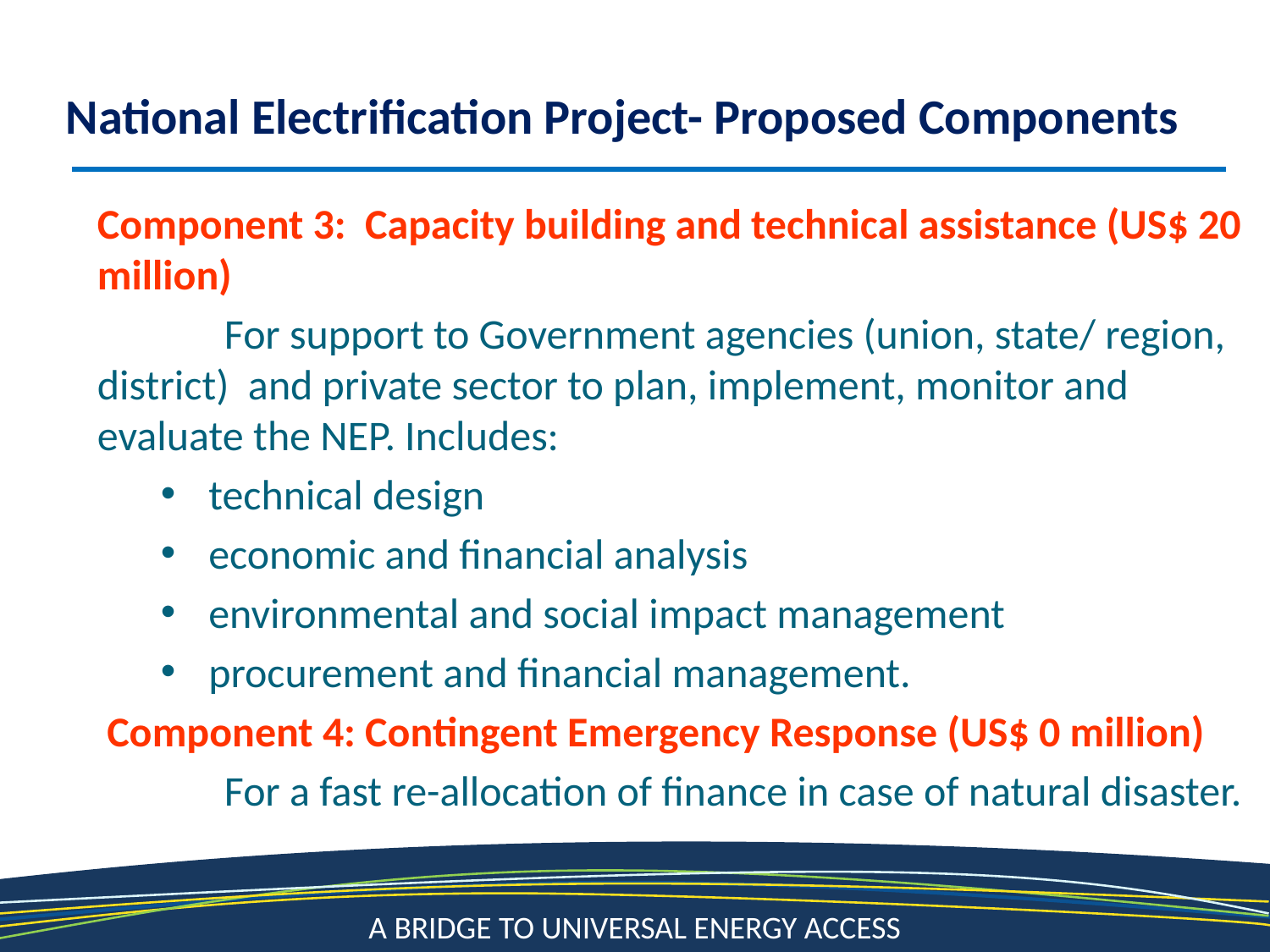

National Electrification Project- Proposed Components

Component 3:  Capacity building and technical assistance (US$ 20 million)
	For support to Government agencies (union, state/ region, district)  and private sector to plan, implement, monitor and evaluate the NEP. Includes:
technical design
economic and financial analysis
environmental and social impact management
procurement and financial management.
 Component 4: Contingent Emergency Response (US$ 0 million)
	For a fast re-allocation of finance in case of natural disaster.

13

A Bridge to Universal Energy Access